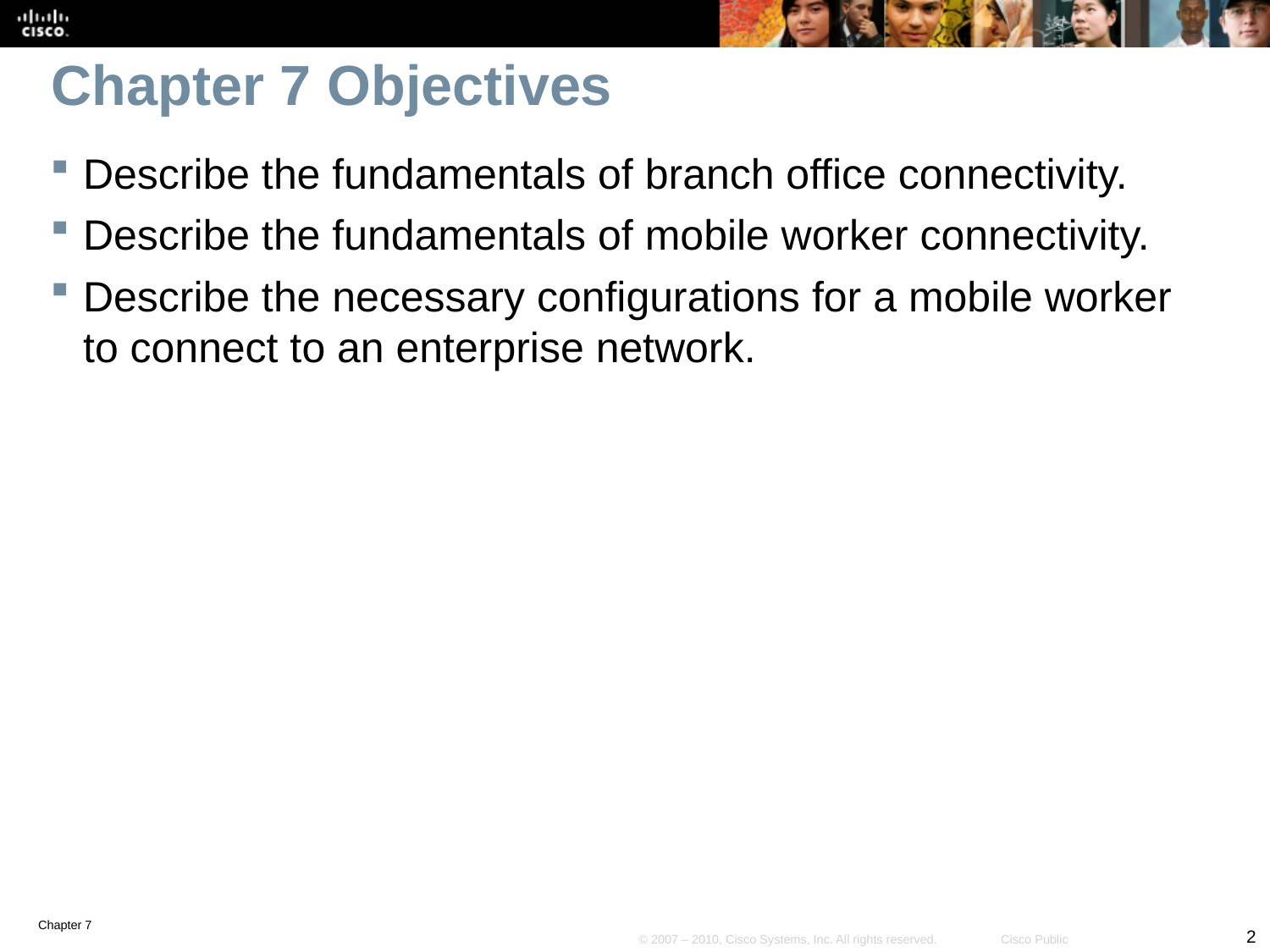

# Chapter 7 Objectives
Describe the fundamentals of branch office connectivity.
Describe the fundamentals of mobile worker connectivity.
Describe the necessary configurations for a mobile worker to connect to an enterprise network.